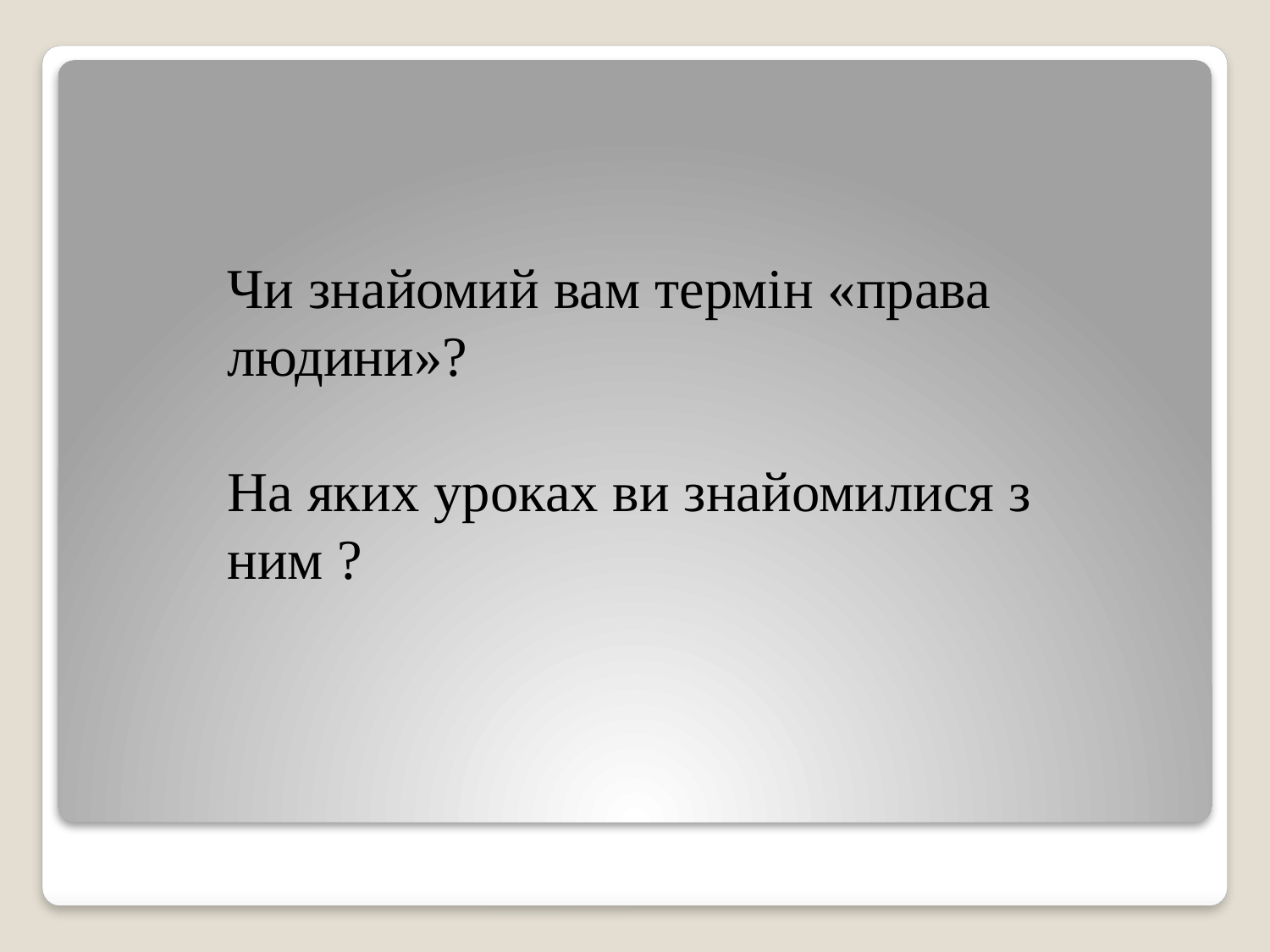

Чи знайомий вам термін «права людини»?

На яких уроках ви знайомилися з ним ?